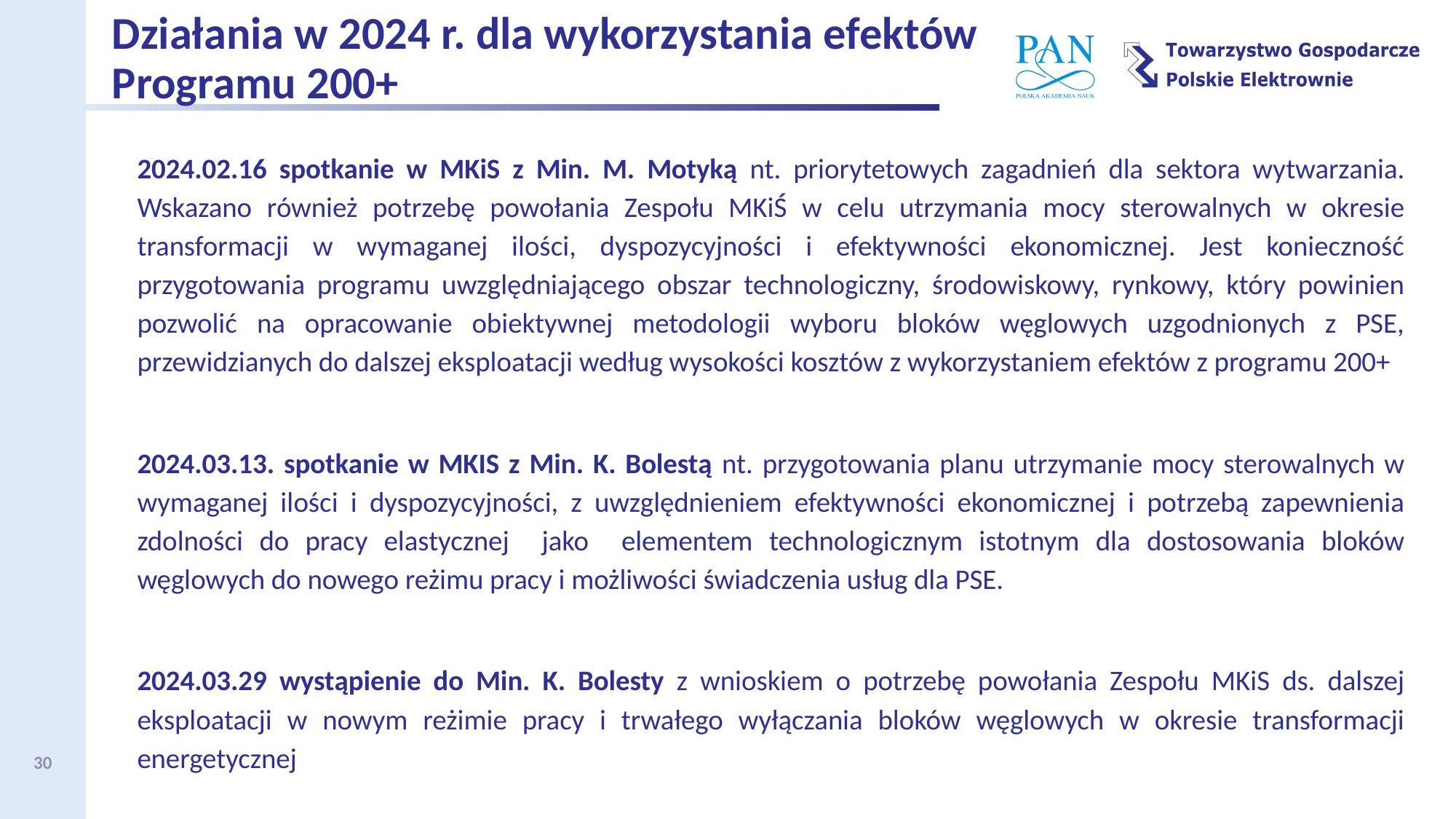

Działania w 2024 r. dla wykorzystania efektów Programu 200+
2024.02.16 spotkanie w MKiS z Min. M. Motyką nt. priorytetowych zagadnień dla sektora wytwarzania. Wskazano również potrzebę powołania Zespołu MKiŚ w celu utrzymania mocy sterowalnych w okresie transformacji w wymaganej ilości, dyspozycyjności i efektywności ekonomicznej. Jest konieczność przygotowania programu uwzględniającego obszar technologiczny, środowiskowy, rynkowy, który powinien pozwolić na opracowanie obiektywnej metodologii wyboru bloków węglowych uzgodnionych z PSE, przewidzianych do dalszej eksploatacji według wysokości kosztów z wykorzystaniem efektów z programu 200+

2024.03.13. spotkanie w MKIS z Min. K. Bolestą nt. przygotowania planu utrzymanie mocy sterowalnych w wymaganej ilości i dyspozycyjności, z uwzględnieniem efektywności ekonomicznej i potrzebą zapewnienia zdolności do pracy elastycznej  jako  elementem technologicznym istotnym dla dostosowania bloków węglowych do nowego reżimu pracy i możliwości świadczenia usług dla PSE.

2024.03.29 wystąpienie do Min. K. Bolesty z wnioskiem o potrzebę powołania Zespołu MKiS ds. dalszej eksploatacji w nowym reżimie pracy i trwałego wyłączania bloków węglowych w okresie transformacji energetycznej
30